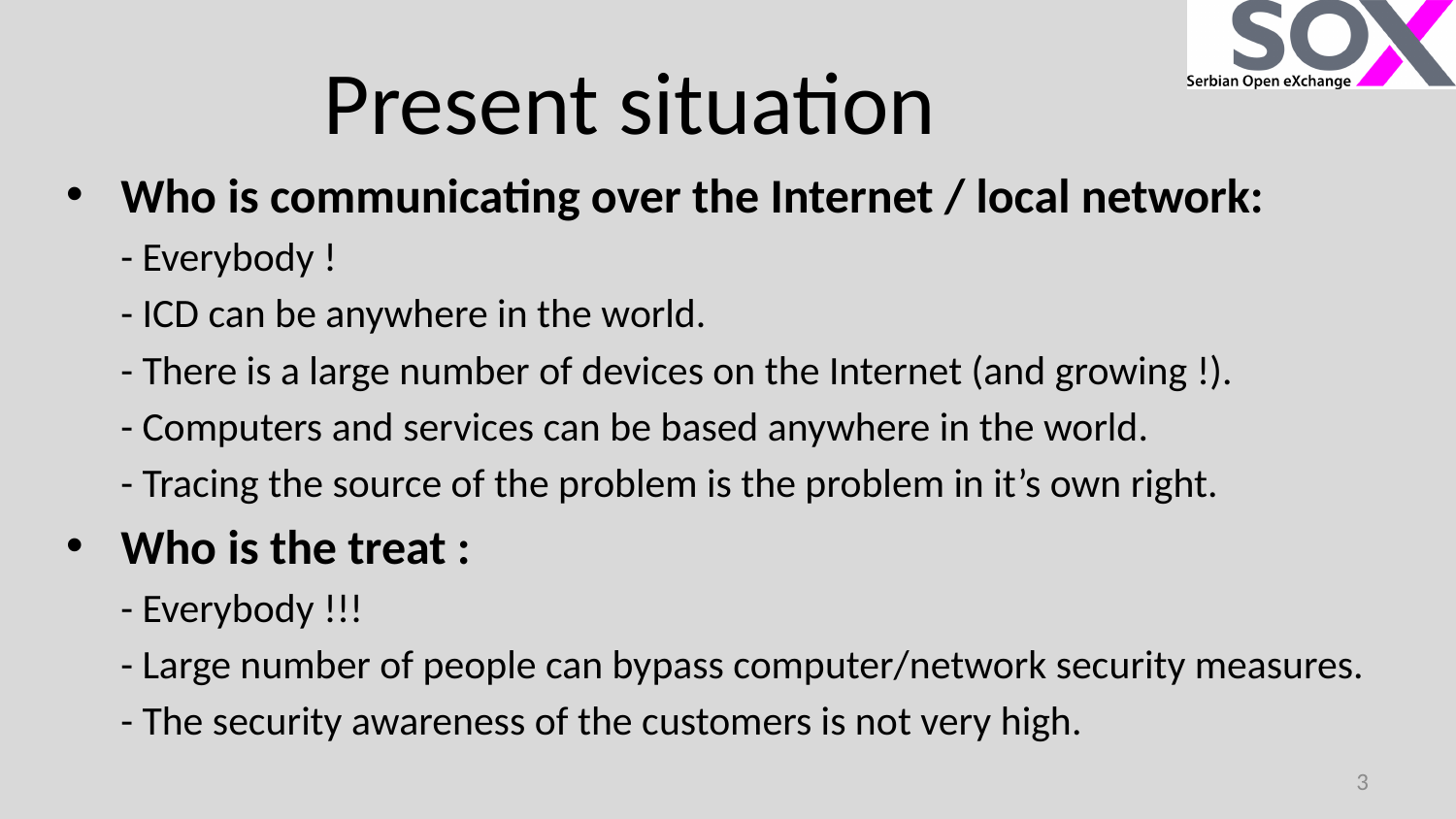

# Present situation
Who is communicating over the Internet / local network:
	- Everybody !
	- ICD can be anywhere in the world.
	- There is a large number of devices on the Internet (and growing !).
	- Computers and services can be based anywhere in the world.
	- Tracing the source of the problem is the problem in it’s own right.
Who is the treat :
 	- Everybody !!!
	- Large number of people can bypass computer/network security measures.
	- The security awareness of the customers is not very high.

3